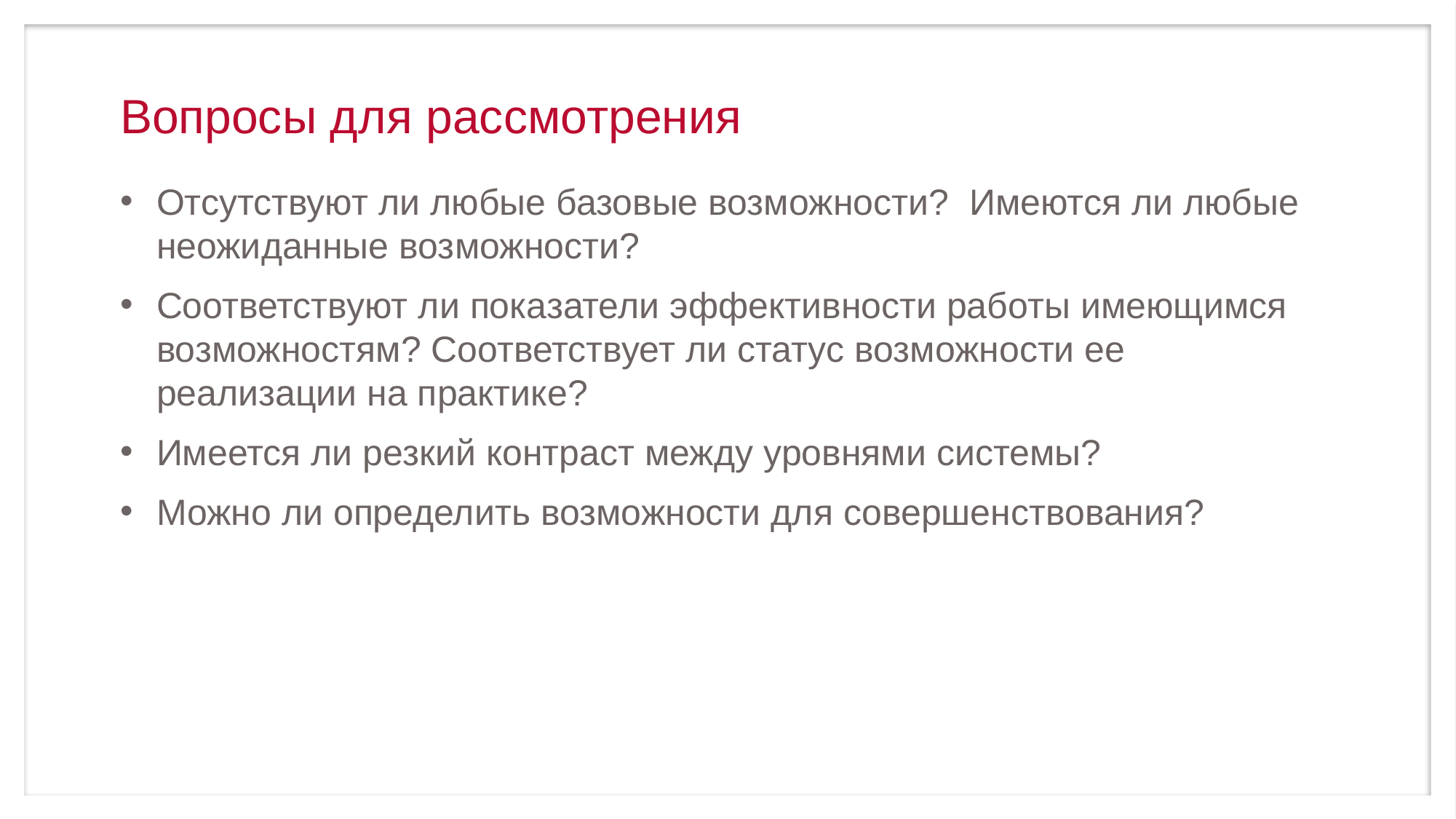

# Вопросы для рассмотрения
Отсутствуют ли любые базовые возможности?  Имеются ли любые неожиданные возможности?
Соответствуют ли показатели эффективности работы имеющимся возможностям? Соответствует ли статус возможности ее реализации на практике?
Имеется ли резкий контраст между уровнями системы?
Можно ли определить возможности для совершенствования?